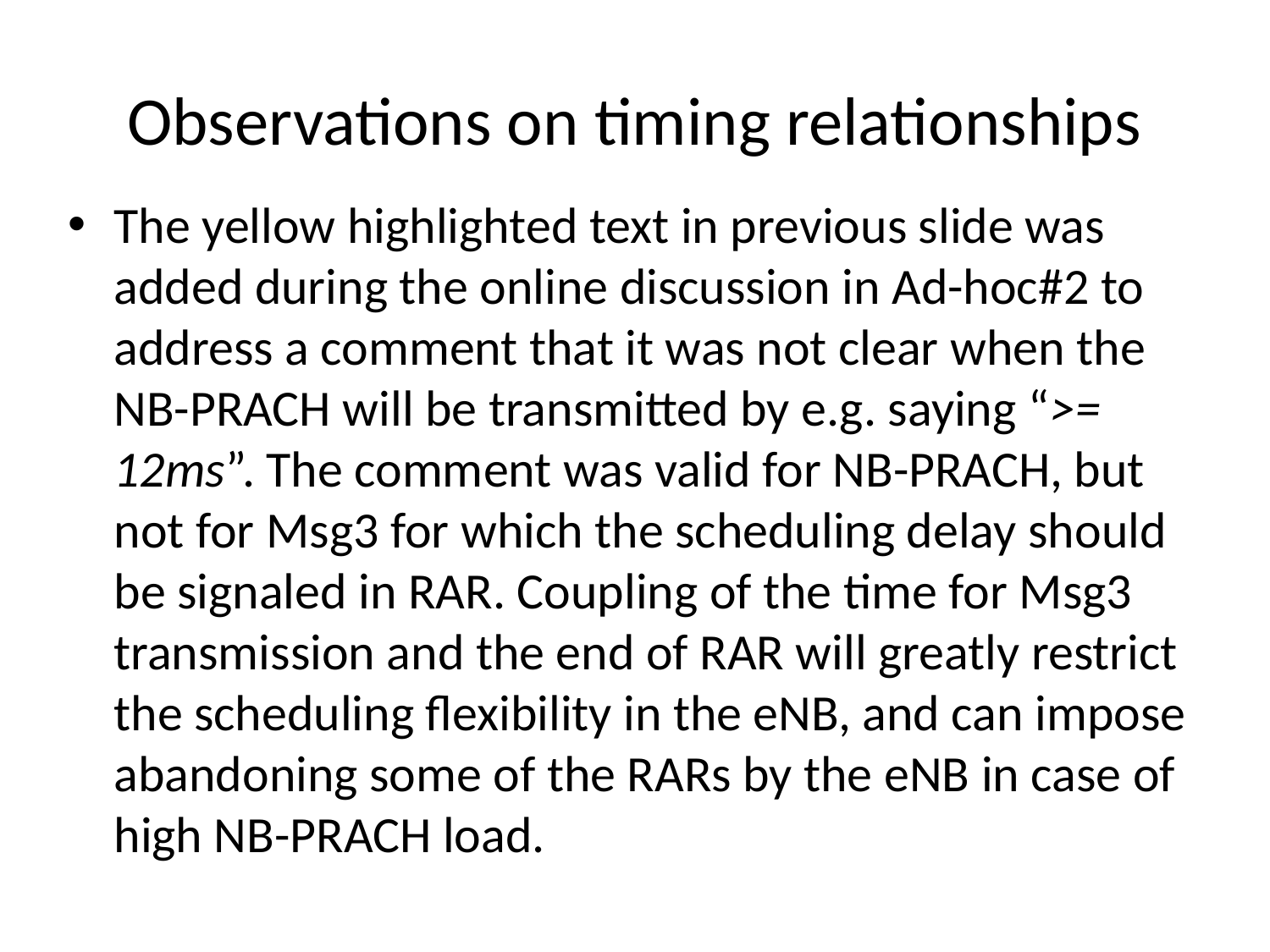

# Observations on timing relationships
The yellow highlighted text in previous slide was added during the online discussion in Ad-hoc#2 to address a comment that it was not clear when the NB-PRACH will be transmitted by e.g. saying “>= 12ms”. The comment was valid for NB-PRACH, but not for Msg3 for which the scheduling delay should be signaled in RAR. Coupling of the time for Msg3 transmission and the end of RAR will greatly restrict the scheduling flexibility in the eNB, and can impose abandoning some of the RARs by the eNB in case of high NB-PRACH load.